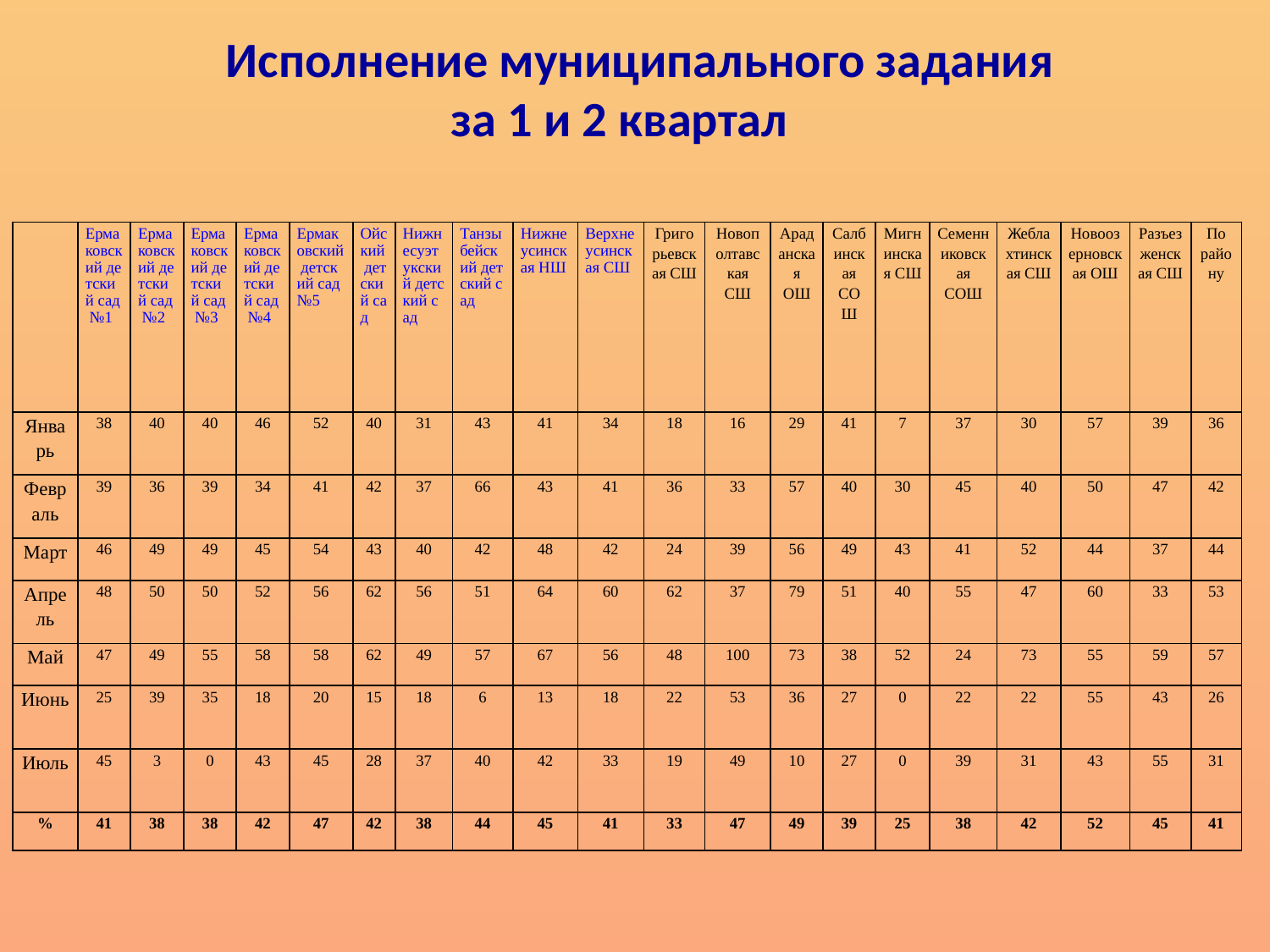

Исполнение муниципального задания
за 1 и 2 квартал

|  | Ермаковский детский сад №1 | Ермаковский детский сад №2 | Ермаковский детский сад №3 | Ермаковский детский сад №4 | Ермаковский детский сад №5 | Ойский детский сад | Нижнесуэтукский детский сад | Танзыбейский детский сад | Нижнеусинская НШ | Верхнеусинская СШ | Григорьевская СШ | Новополтавская СШ | Араданская ОШ | Салбинская СОШ | Мигнинская СШ | Семенниковская СОШ | Жеблахтинская СШ | Новоозерновская ОШ | Разъезженская СШ | По району |
| --- | --- | --- | --- | --- | --- | --- | --- | --- | --- | --- | --- | --- | --- | --- | --- | --- | --- | --- | --- | --- |
| Январь | 38 | 40 | 40 | 46 | 52 | 40 | 31 | 43 | 41 | 34 | 18 | 16 | 29 | 41 | 7 | 37 | 30 | 57 | 39 | 36 |
| Февраль | 39 | 36 | 39 | 34 | 41 | 42 | 37 | 66 | 43 | 41 | 36 | 33 | 57 | 40 | 30 | 45 | 40 | 50 | 47 | 42 |
| Март | 46 | 49 | 49 | 45 | 54 | 43 | 40 | 42 | 48 | 42 | 24 | 39 | 56 | 49 | 43 | 41 | 52 | 44 | 37 | 44 |
| Апрель | 48 | 50 | 50 | 52 | 56 | 62 | 56 | 51 | 64 | 60 | 62 | 37 | 79 | 51 | 40 | 55 | 47 | 60 | 33 | 53 |
| Май | 47 | 49 | 55 | 58 | 58 | 62 | 49 | 57 | 67 | 56 | 48 | 100 | 73 | 38 | 52 | 24 | 73 | 55 | 59 | 57 |
| Июнь | 25 | 39 | 35 | 18 | 20 | 15 | 18 | 6 | 13 | 18 | 22 | 53 | 36 | 27 | 0 | 22 | 22 | 55 | 43 | 26 |
| Июль | 45 | 3 | 0 | 43 | 45 | 28 | 37 | 40 | 42 | 33 | 19 | 49 | 10 | 27 | 0 | 39 | 31 | 43 | 55 | 31 |
| % | 41 | 38 | 38 | 42 | 47 | 42 | 38 | 44 | 45 | 41 | 33 | 47 | 49 | 39 | 25 | 38 | 42 | 52 | 45 | 41 |